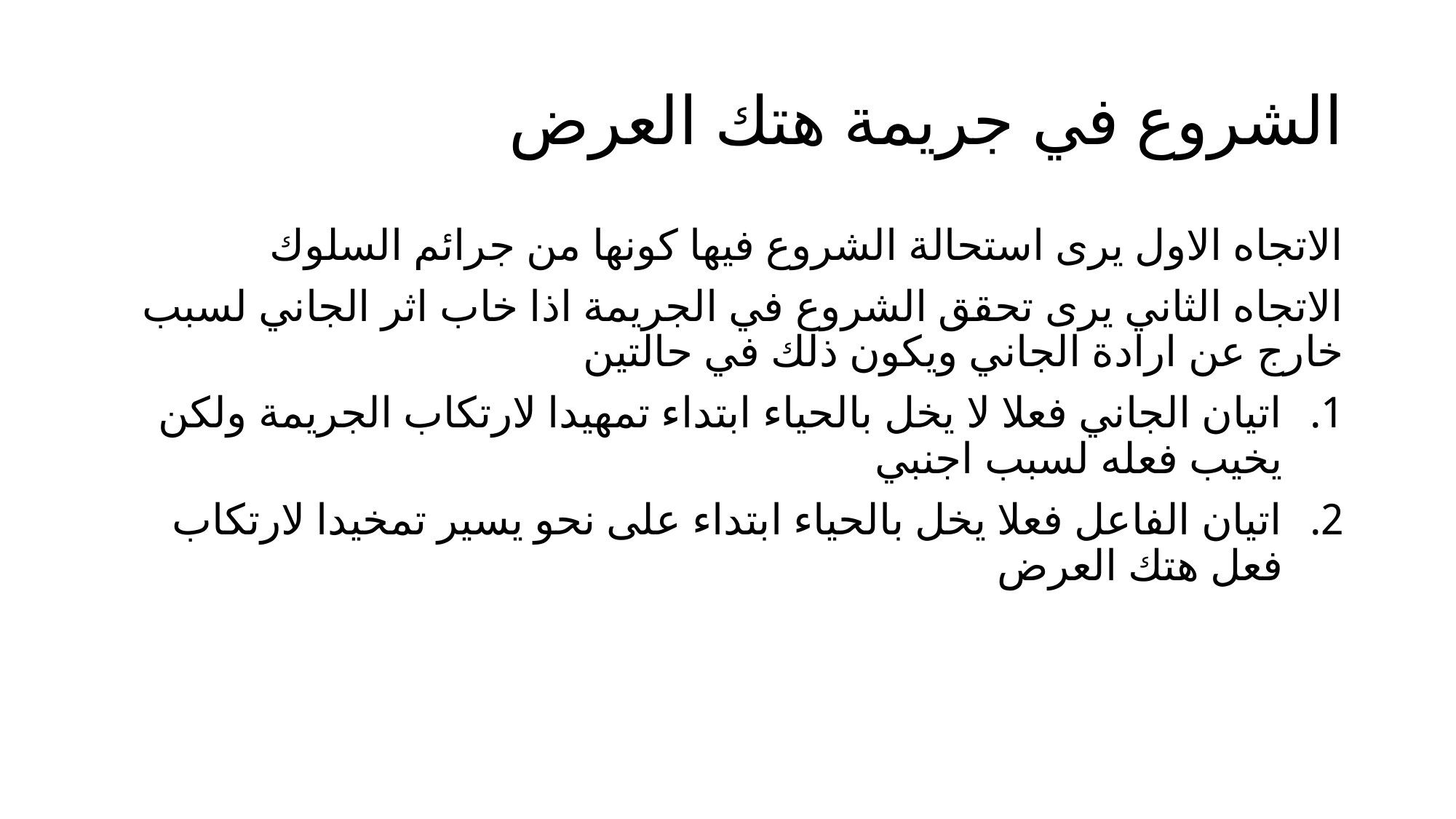

# الشروع في جريمة هتك العرض
الاتجاه الاول يرى استحالة الشروع فيها كونها من جرائم السلوك
الاتجاه الثاني يرى تحقق الشروع في الجريمة اذا خاب اثر الجاني لسبب خارج عن ارادة الجاني ويكون ذلك في حالتين
اتيان الجاني فعلا لا يخل بالحياء ابتداء تمهيدا لارتكاب الجريمة ولكن يخيب فعله لسبب اجنبي
اتيان الفاعل فعلا يخل بالحياء ابتداء على نحو يسير تمخيدا لارتكاب فعل هتك العرض